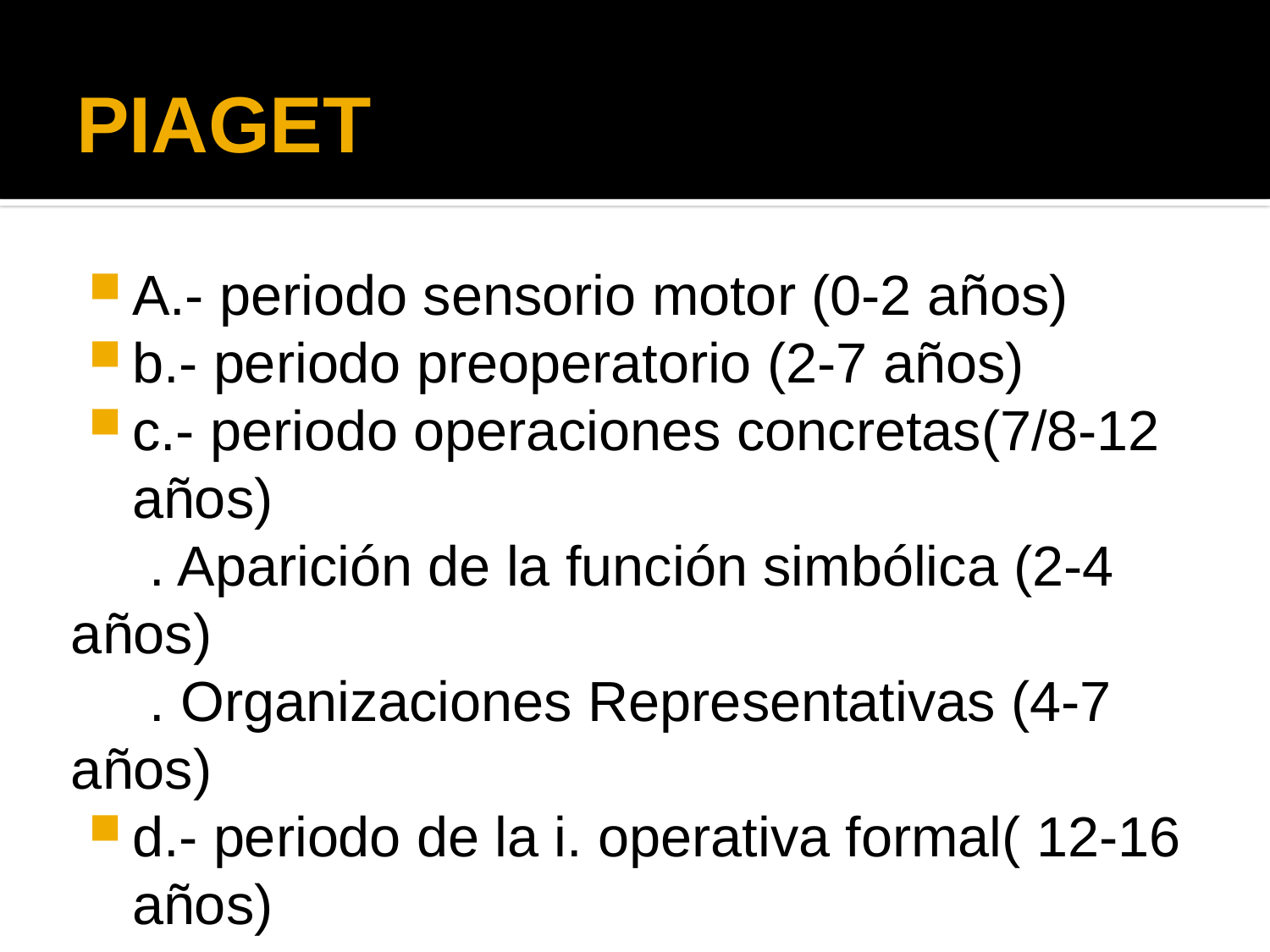

# PIAGET
A.- periodo sensorio motor (0-2 años)
b.- periodo preoperatorio (2-7 años)
c.- periodo operaciones concretas(7/8-12 años)
     . Aparición de la función simbólica (2-4 años)
     . Organizaciones Representativas (4-7 años)
d.- periodo de la i. operativa formal( 12-16 años)